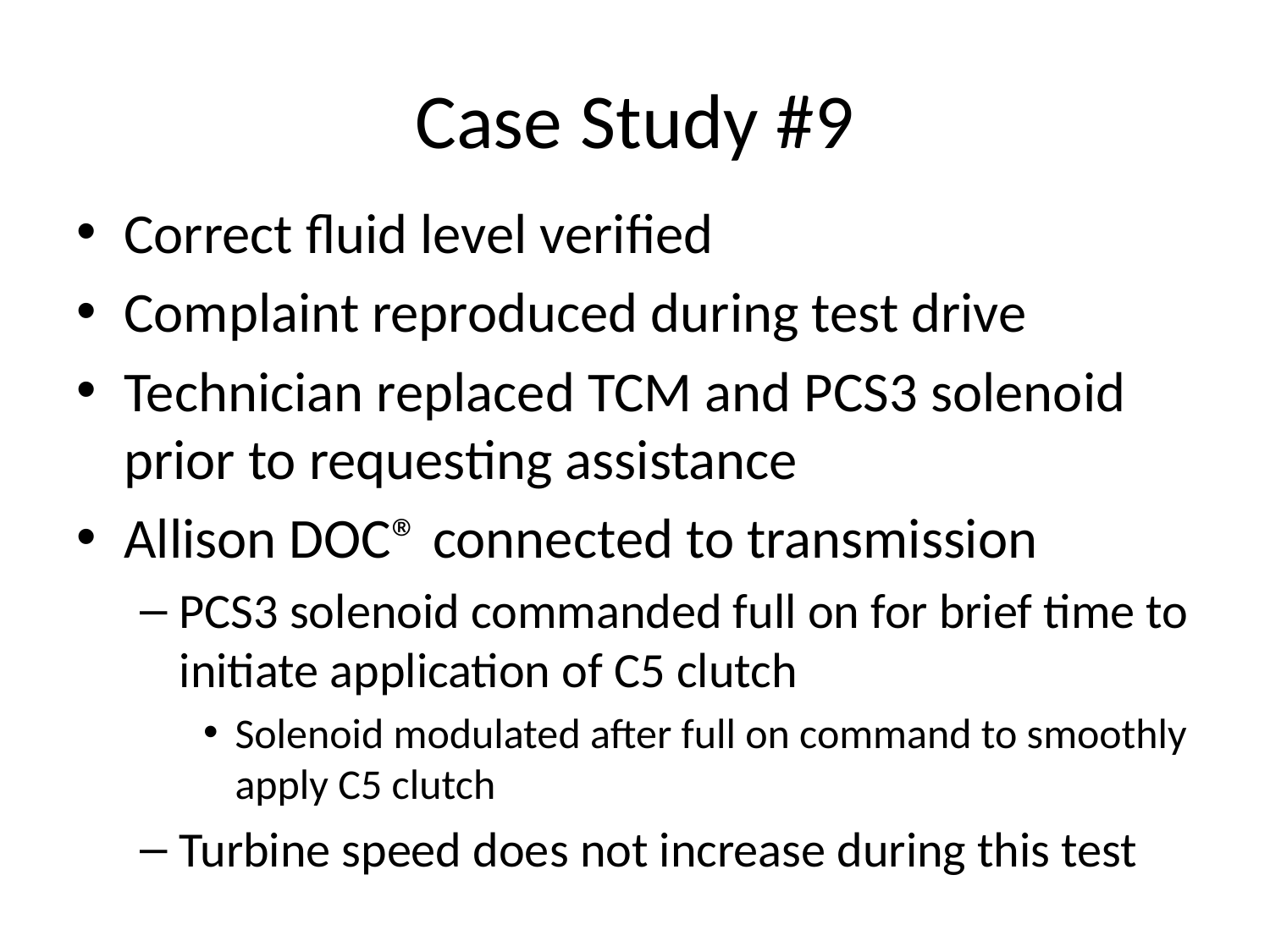

# Case Study #9
Correct fluid level verified
Complaint reproduced during test drive
Technician replaced TCM and PCS3 solenoid prior to requesting assistance
Allison DOC® connected to transmission
PCS3 solenoid commanded full on for brief time to initiate application of C5 clutch
Solenoid modulated after full on command to smoothly apply C5 clutch
Turbine speed does not increase during this test